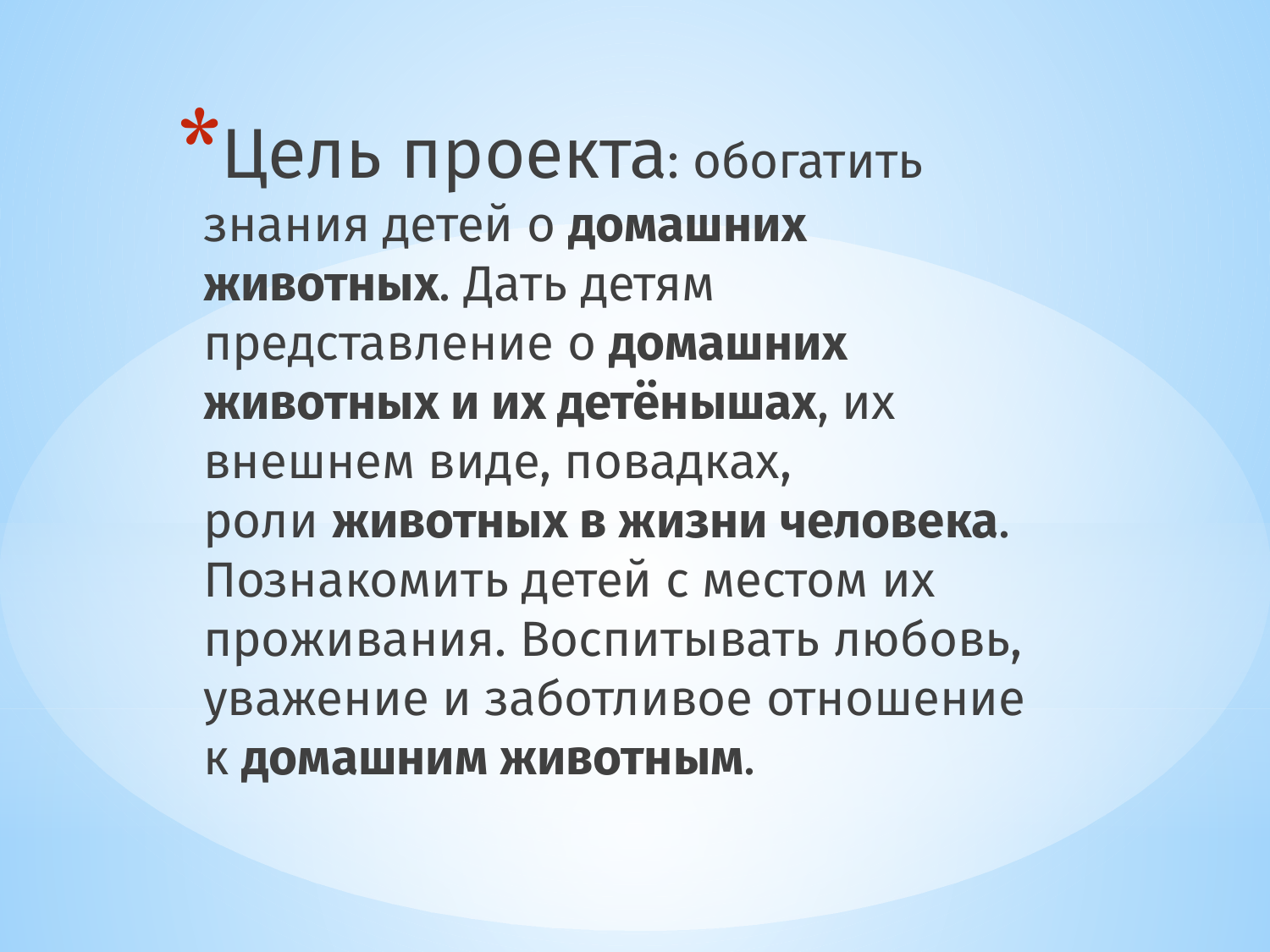

Цель проекта: обогатить знания детей о домашних животных. Дать детям представление о домашних животных и их детёнышах, их внешнем виде, повадках, роли животных в жизни человека. Познакомить детей с местом их проживания. Воспитывать любовь, уважение и заботливое отношение к домашним животным.

#